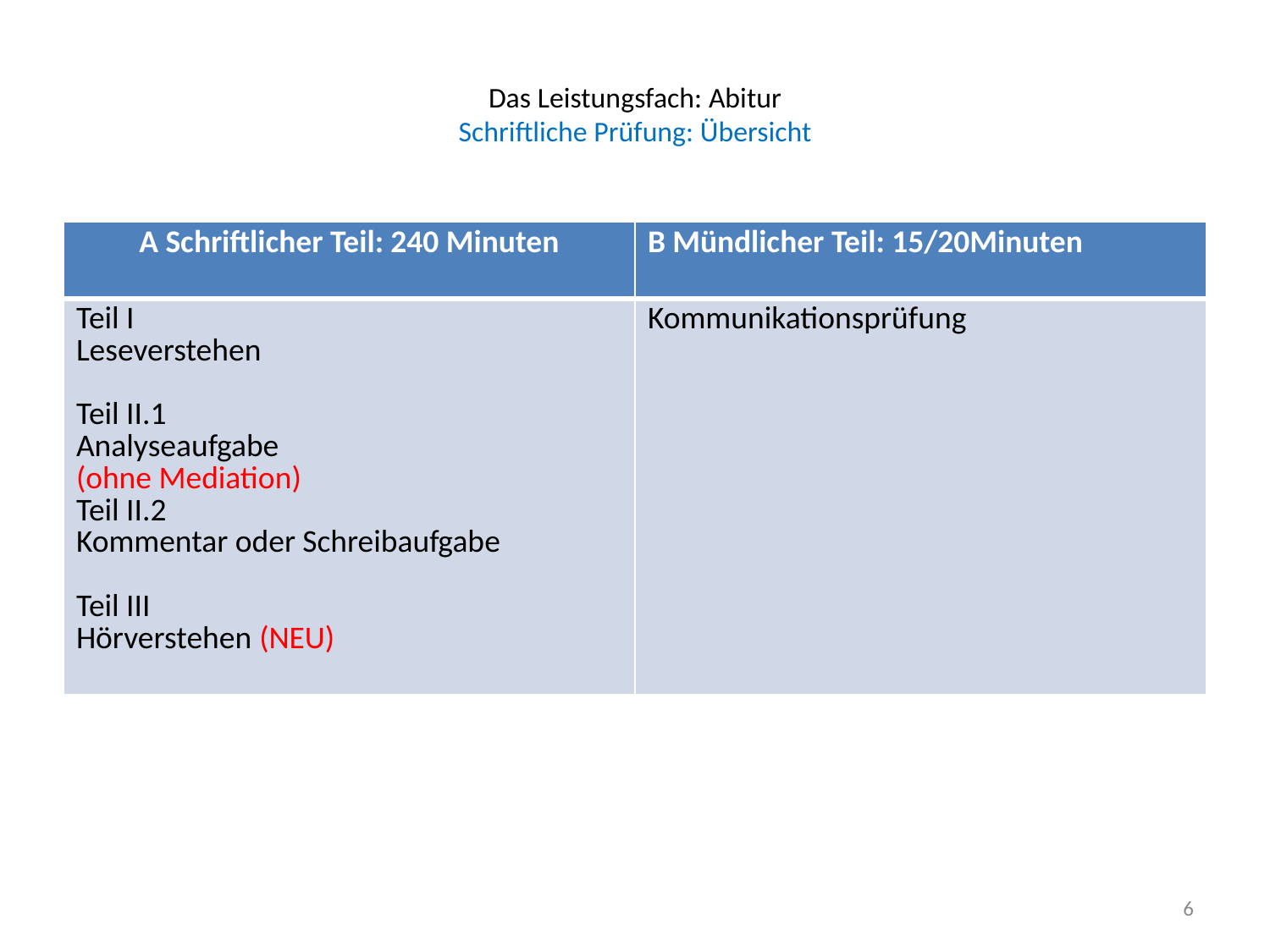

# Das Leistungsfach: Abitur Schriftliche Prüfung: Übersicht
| A Schriftlicher Teil: 240 Minuten | B Mündlicher Teil: 15/20Minuten |
| --- | --- |
| Teil I Leseverstehen Teil II.1 Analyseaufgabe (ohne Mediation) Teil II.2 Kommentar oder Schreibaufgabe Teil III Hörverstehen (NEU) | Kommunikationsprüfung |
6